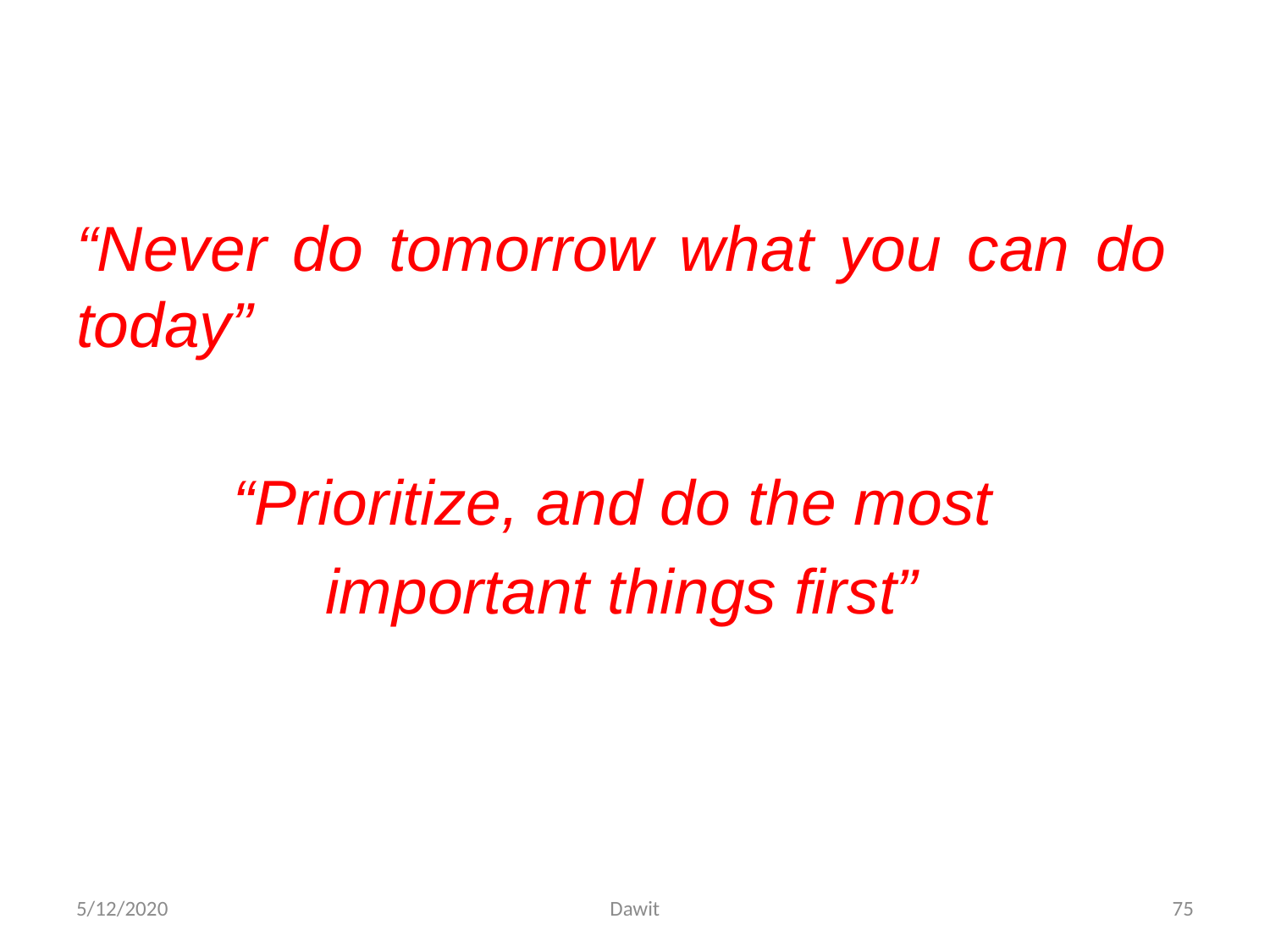

“Never do tomorrow what you can do today”

“Prioritize, and do the most
important things first”
5/12/2020
Dawit
75